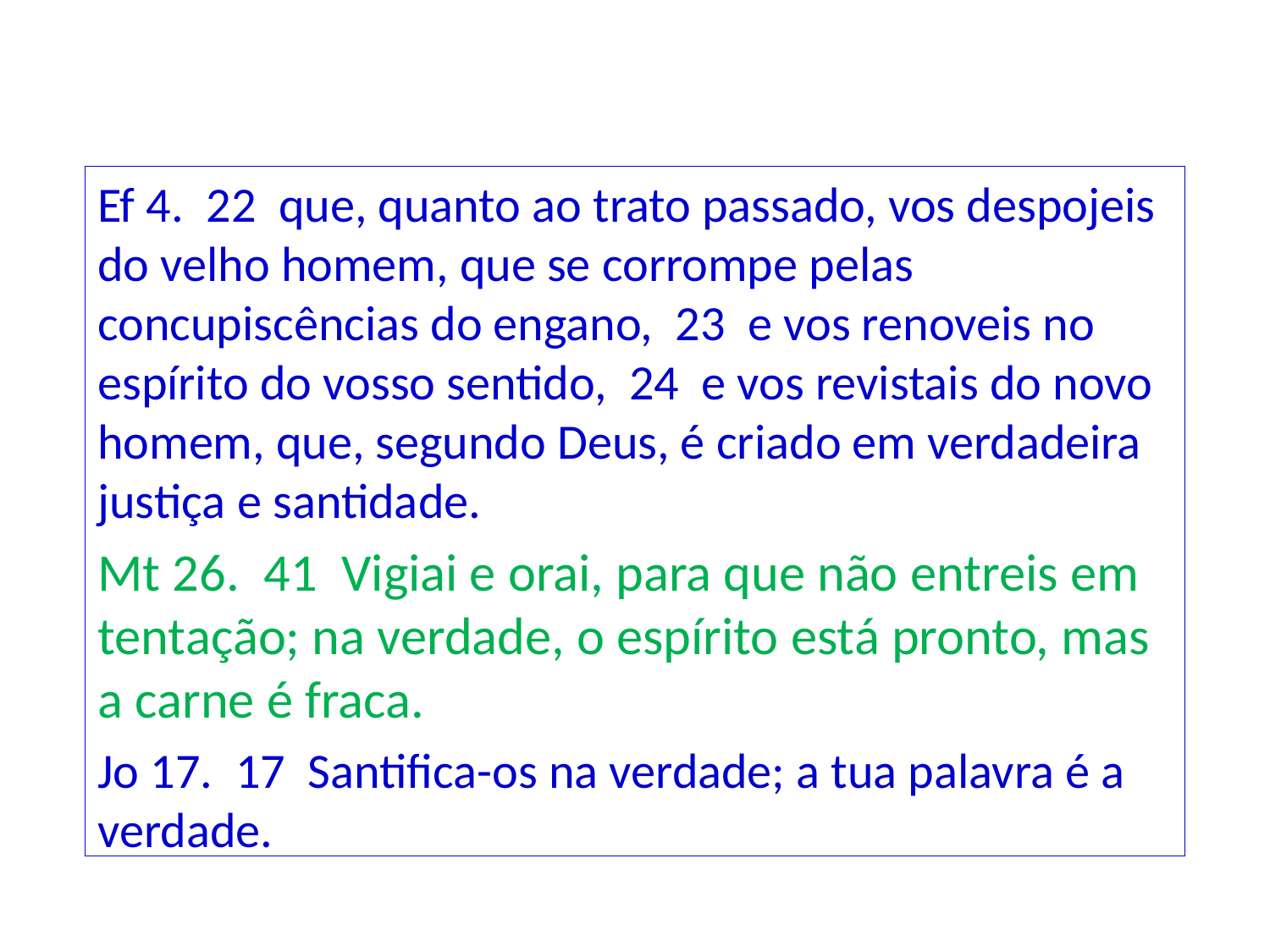

Ef 4.  22  que, quanto ao trato passado, vos despojeis do velho homem, que se corrompe pelas concupiscências do engano,  23  e vos renoveis no espírito do vosso sentido,  24  e vos revistais do novo homem, que, segundo Deus, é criado em verdadeira justiça e santidade.
Mt 26.  41  Vigiai e orai, para que não entreis em tentação; na verdade, o espírito está pronto, mas a carne é fraca.
Jo 17.  17  Santifica-os na verdade; a tua palavra é a verdade.